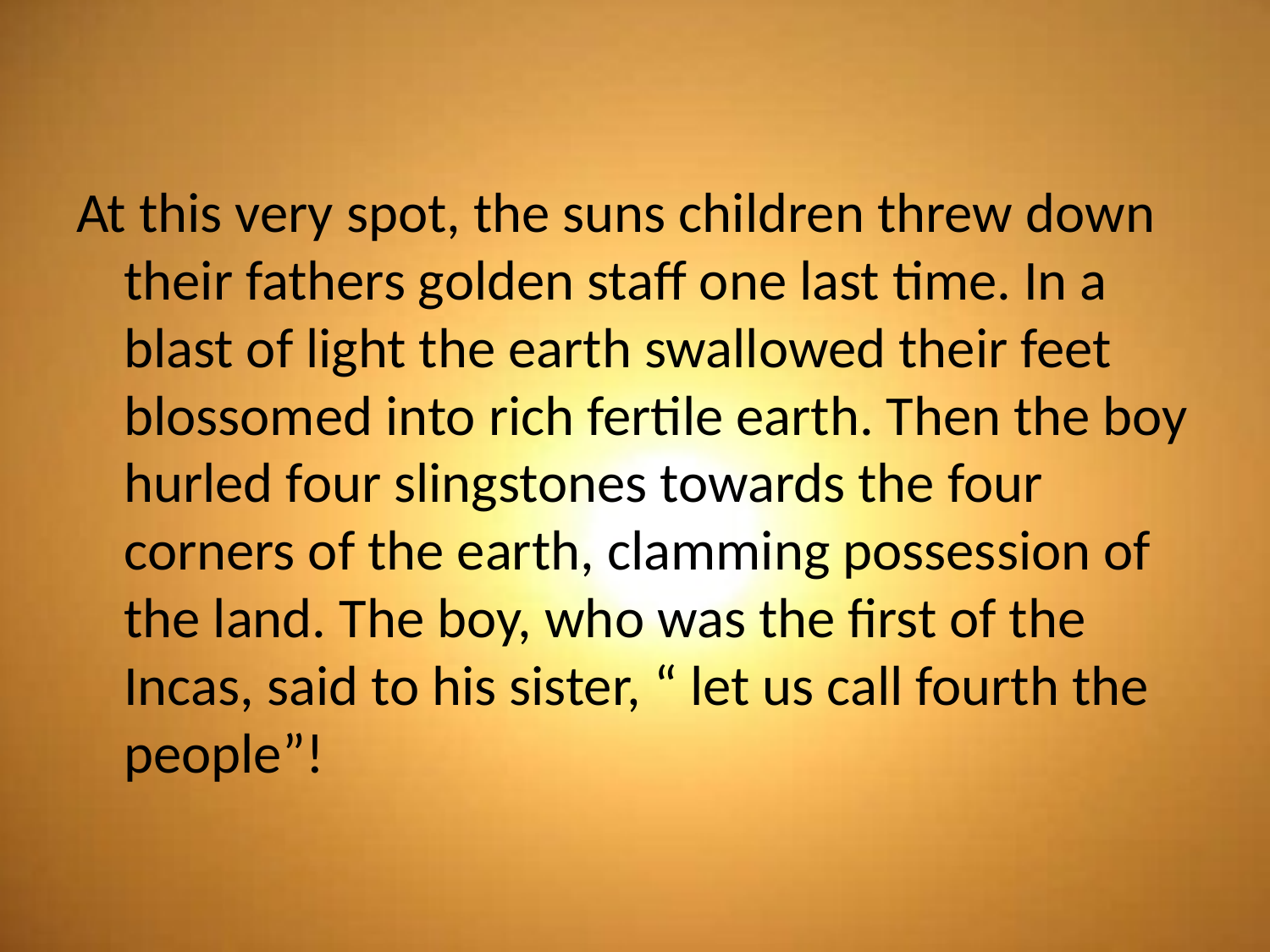

At this very spot, the suns children threw down their fathers golden staff one last time. In a blast of light the earth swallowed their feet blossomed into rich fertile earth. Then the boy hurled four slingstones towards the four corners of the earth, clamming possession of the land. The boy, who was the first of the Incas, said to his sister, “ let us call fourth the people”!